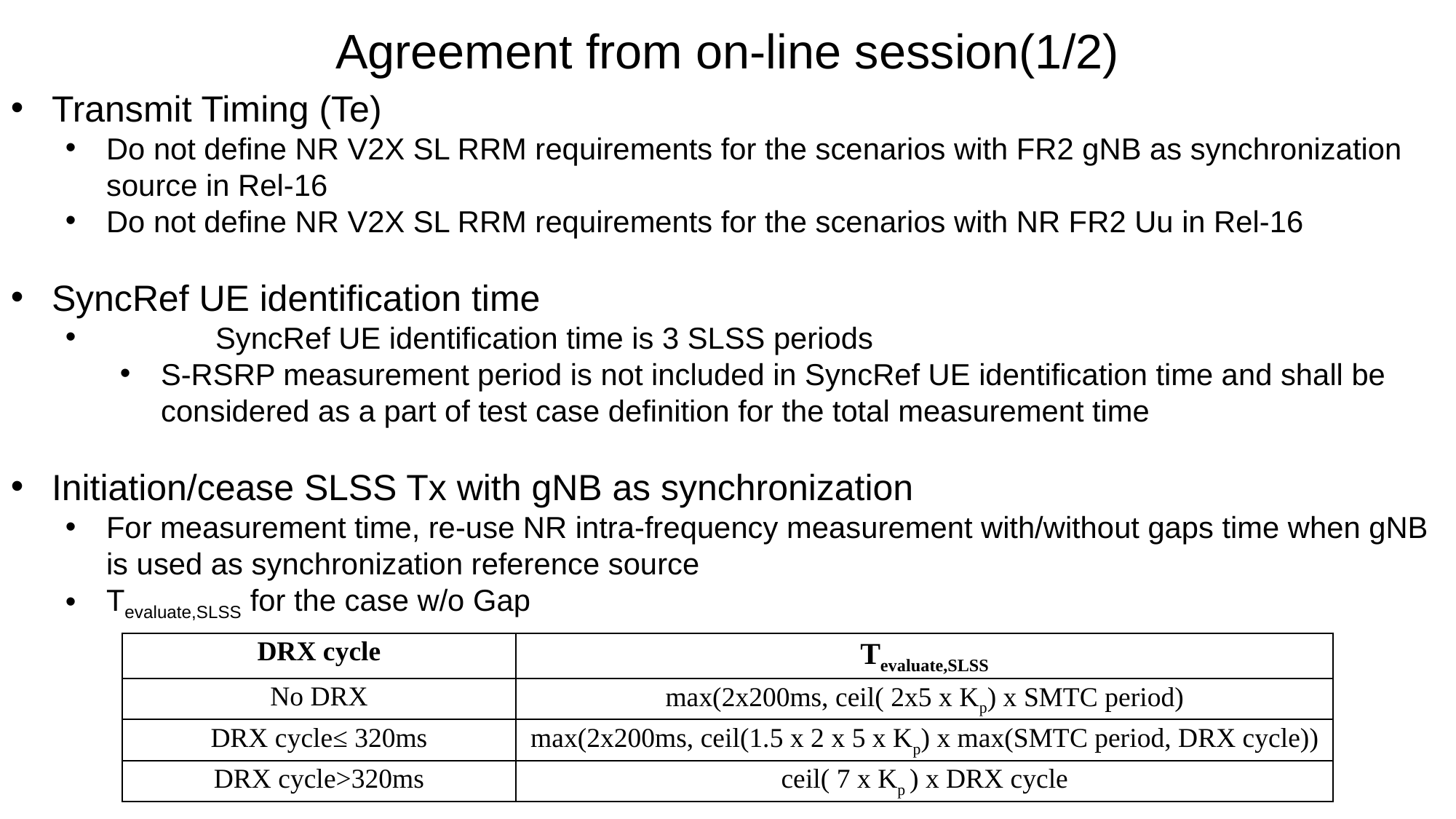

Agreement from on-line session(1/2)
Transmit Timing (Te)
Do not define NR V2X SL RRM requirements for the scenarios with FR2 gNB as synchronization source in Rel-16
Do not define NR V2X SL RRM requirements for the scenarios with NR FR2 Uu in Rel-16

SyncRef UE identification time
	SyncRef UE identification time is 3 SLSS periods
S-RSRP measurement period is not included in SyncRef UE identification time and shall be considered as a part of test case definition for the total measurement time

Initiation/cease SLSS Tx with gNB as synchronization
For measurement time, re-use NR intra-frequency measurement with/without gaps time when gNB is used as synchronization reference source
Tevaluate,SLSS for the case w/o Gap

| DRX cycle | Tevaluate,SLSS |
| --- | --- |
| No DRX | max(2x200ms, ceil( 2x5 x Kp) x SMTC period) |
| DRX cycle≤ 320ms | max(2x200ms, ceil(1.5 x 2 x 5 x Kp) x max(SMTC period, DRX cycle)) |
| DRX cycle>320ms | ceil( 7 x Kp ) x DRX cycle |